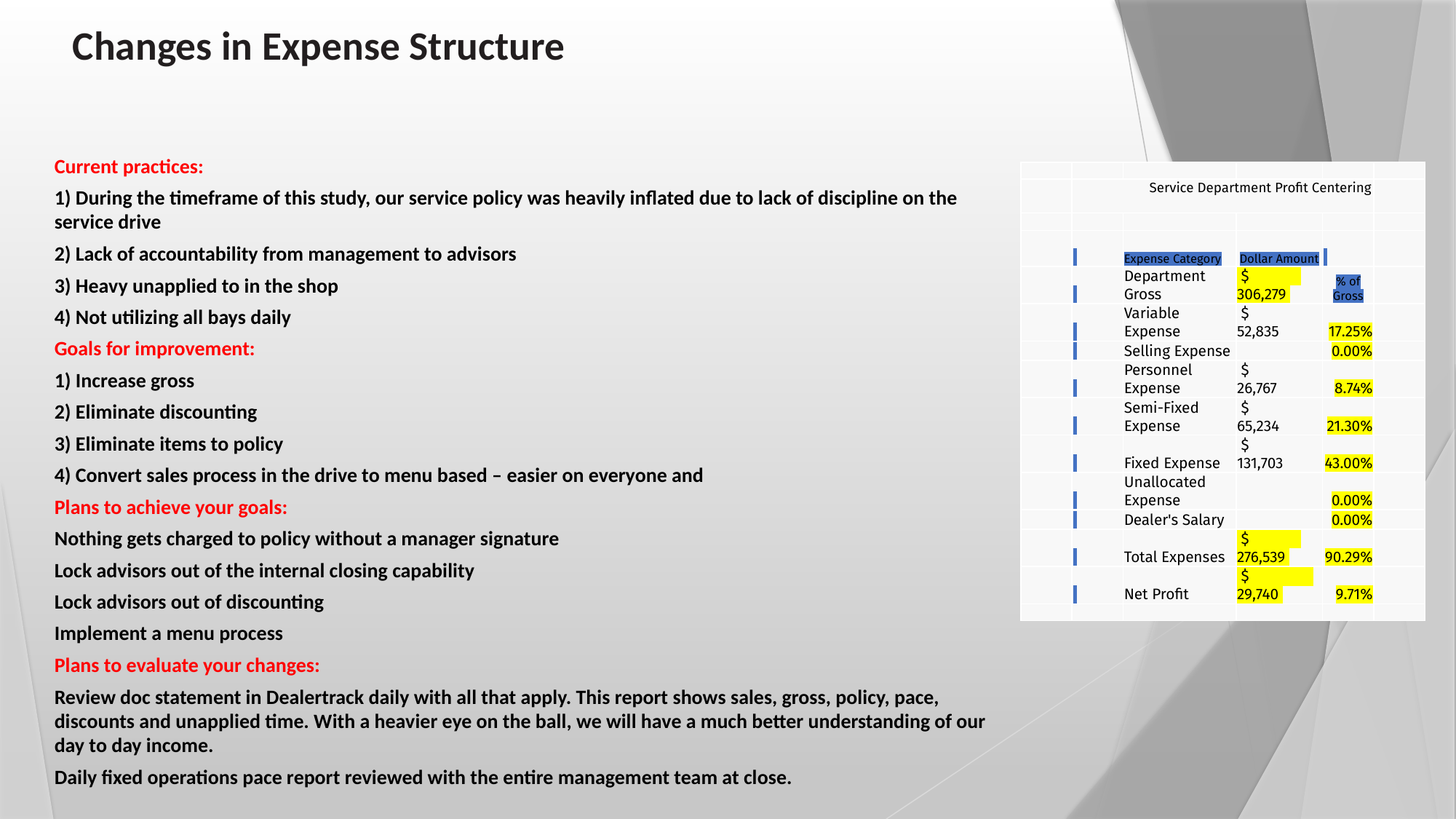

# Changes in Expense Structure

Current practices:
1) During the timeframe of this study, our service policy was heavily inflated due to lack of discipline on the service drive
2) Lack of accountability from management to advisors
3) Heavy unapplied to in the shop
4) Not utilizing all bays daily
Goals for improvement:
1) Increase gross
2) Eliminate discounting
3) Eliminate items to policy
4) Convert sales process in the drive to menu based – easier on everyone and
Plans to achieve your goals:
Nothing gets charged to policy without a manager signature
Lock advisors out of the internal closing capability
Lock advisors out of discounting
Implement a menu process
Plans to evaluate your changes:
Review doc statement in Dealertrack daily with all that apply. This report shows sales, gross, policy, pace, discounts and unapplied time. With a heavier eye on the ball, we will have a much better understanding of our day to day income.
Daily fixed operations pace report reviewed with the entire management team at close.

|  |  |  |  |  |  |
| --- | --- | --- | --- | --- | --- |
|  | Service Department Profit Centering |  |  |  |  |
|  |  |  |  |  |  |
|  |  | Expense Category | Dollar Amount |  |  |
|  |  | Department Gross | $ 306,279 | % of Gross |  |
|  |  | Variable Expense | $ 52,835 | 17.25% |  |
|  |  | Selling Expense |  | 0.00% |  |
|  |  | Personnel Expense | $ 26,767 | 8.74% |  |
|  |  | Semi-Fixed Expense | $ 65,234 | 21.30% |  |
|  |  | Fixed Expense | $ 131,703 | 43.00% |  |
|  |  | Unallocated Expense |  | 0.00% |  |
|  |  | Dealer's Salary |  | 0.00% |  |
|  |  | Total Expenses | $ 276,539 | 90.29% |  |
|  |  | Net Profit | $ 29,740 | 9.71% |  |
|  |  |  |  |  |  |